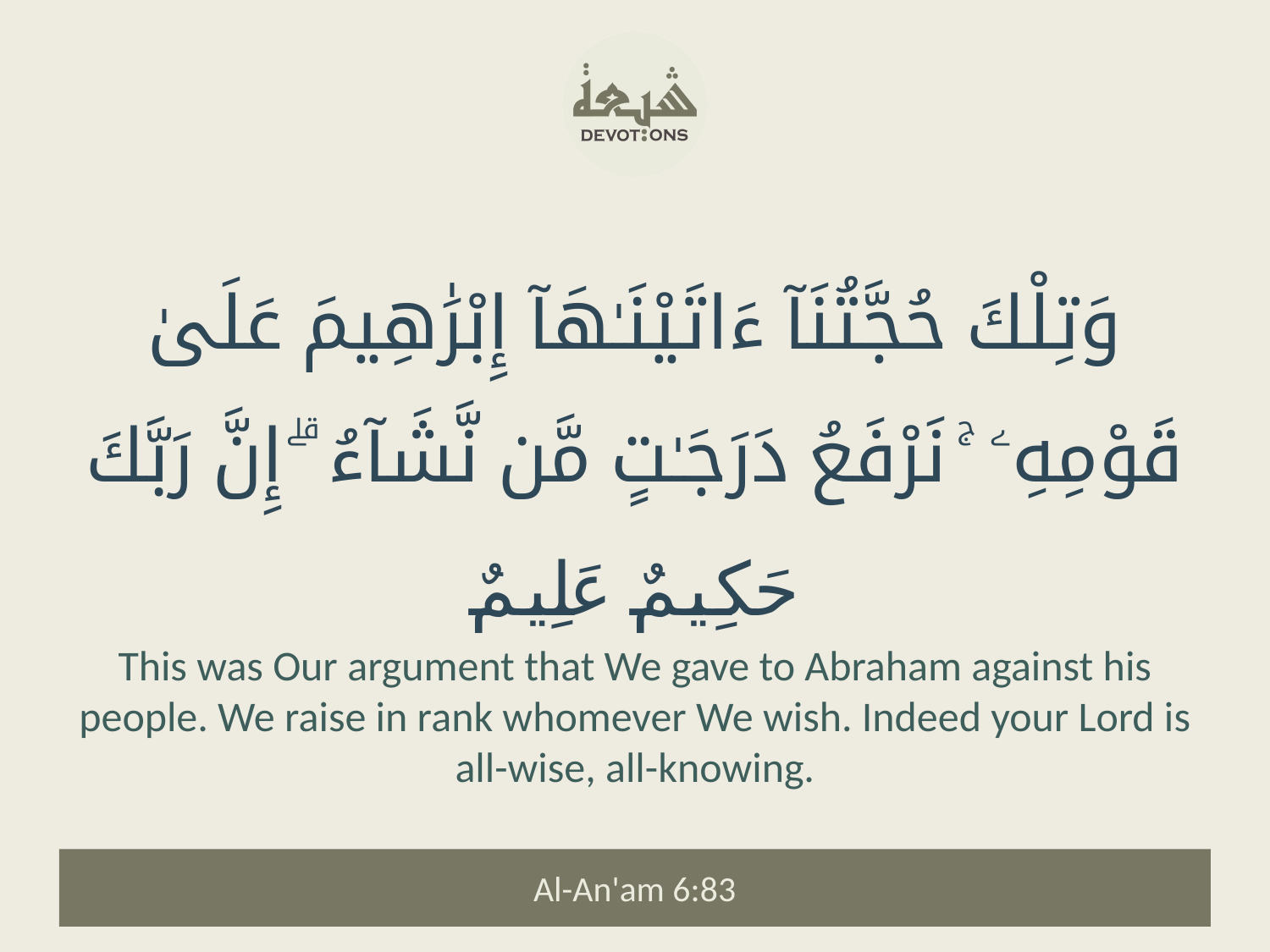

وَتِلْكَ حُجَّتُنَآ ءَاتَيْنَـٰهَآ إِبْرَٰهِيمَ عَلَىٰ قَوْمِهِۦ ۚ نَرْفَعُ دَرَجَـٰتٍ مَّن نَّشَآءُ ۗ إِنَّ رَبَّكَ حَكِيمٌ عَلِيمٌ
This was Our argument that We gave to Abraham against his people. We raise in rank whomever We wish. Indeed your Lord is all-wise, all-knowing.
Al-An'am 6:83